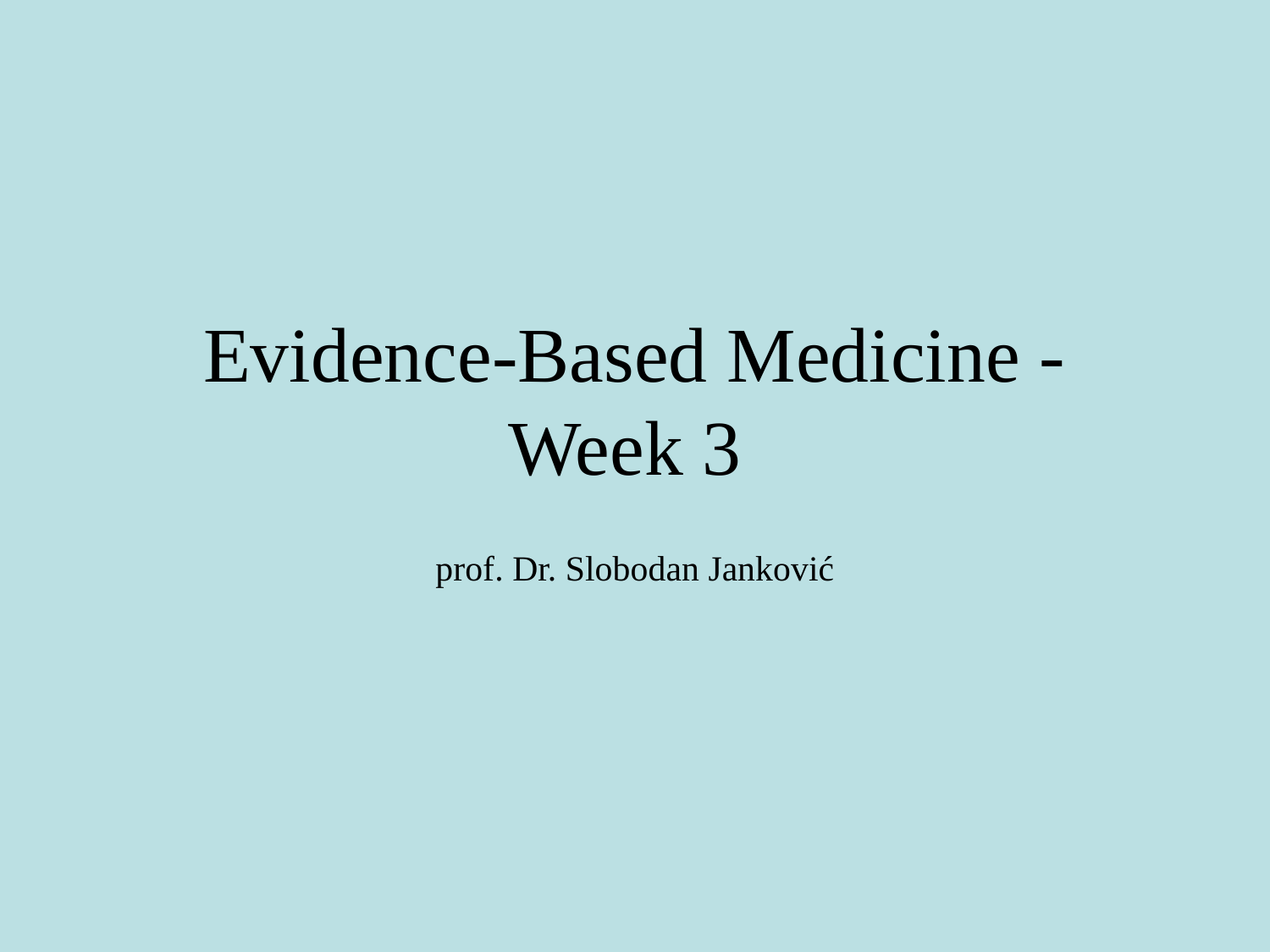

# Evidence-Based Medicine - Week 3
prof. Dr. Slobodan Janković